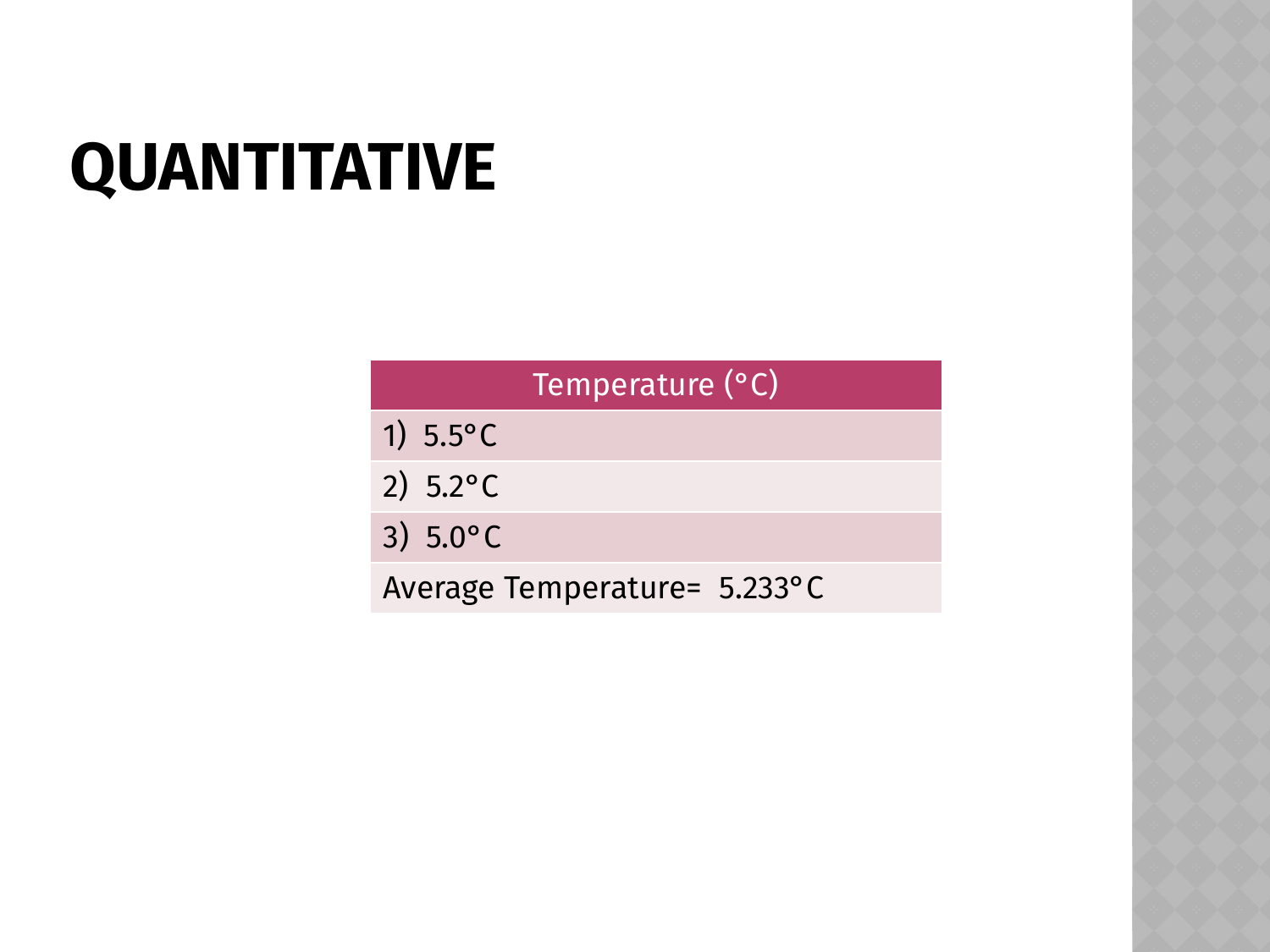

# Quantitative
| Temperature (°C) |
| --- |
| 1) 5.5°C |
| 2) 5.2°C |
| 3) 5.0°C |
| Average Temperature= 5.233°C |